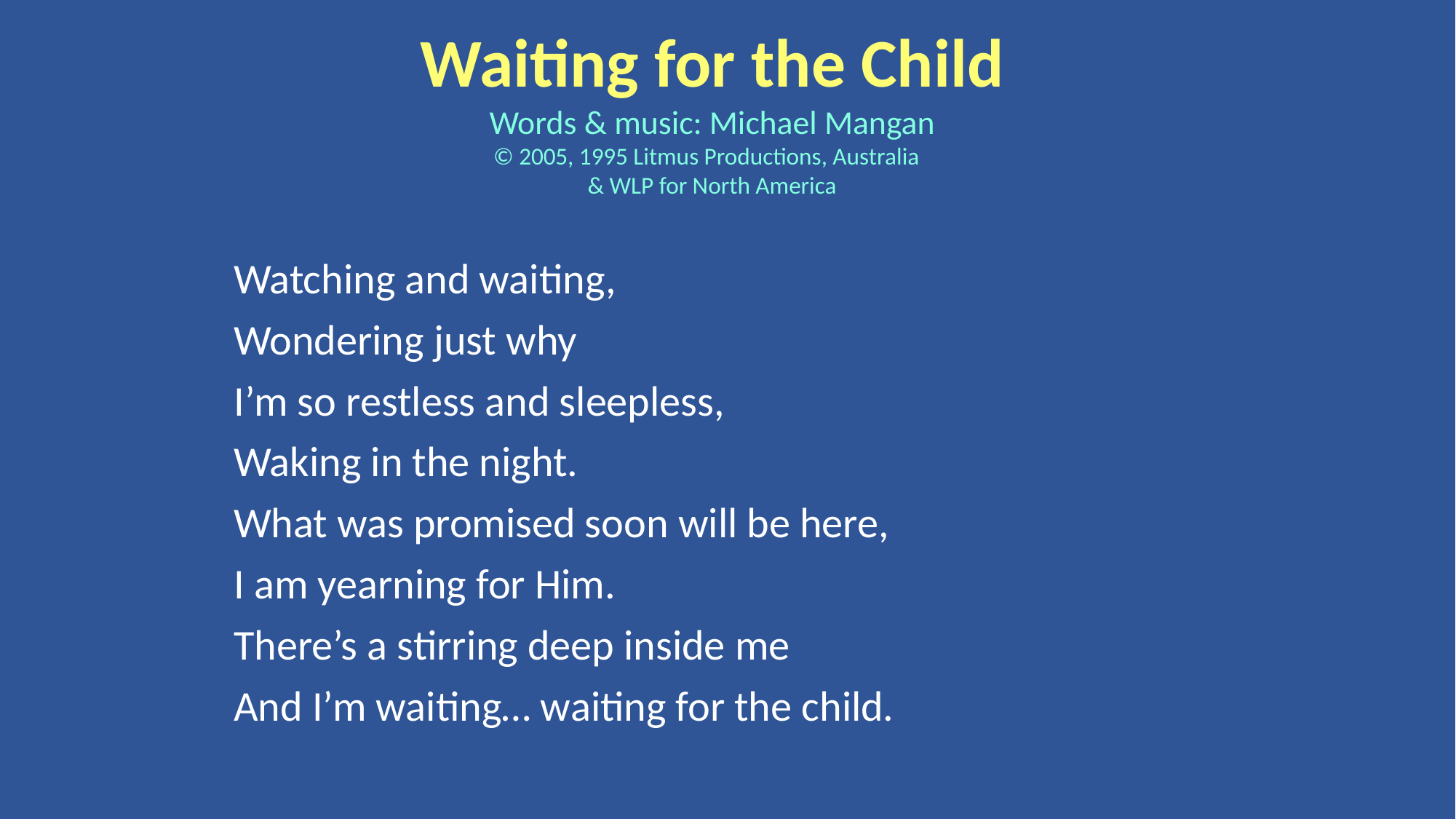

Waiting for the Child
Words & music: Michael Mangan
© 2005, 1995 Litmus Productions, Australia
& WLP for North America
Watching and waiting,
Wondering just why
I’m so restless and sleepless,
Waking in the night.
What was promised soon will be here,
I am yearning for Him.
There’s a stirring deep inside me
And I’m waiting… waiting for the child.